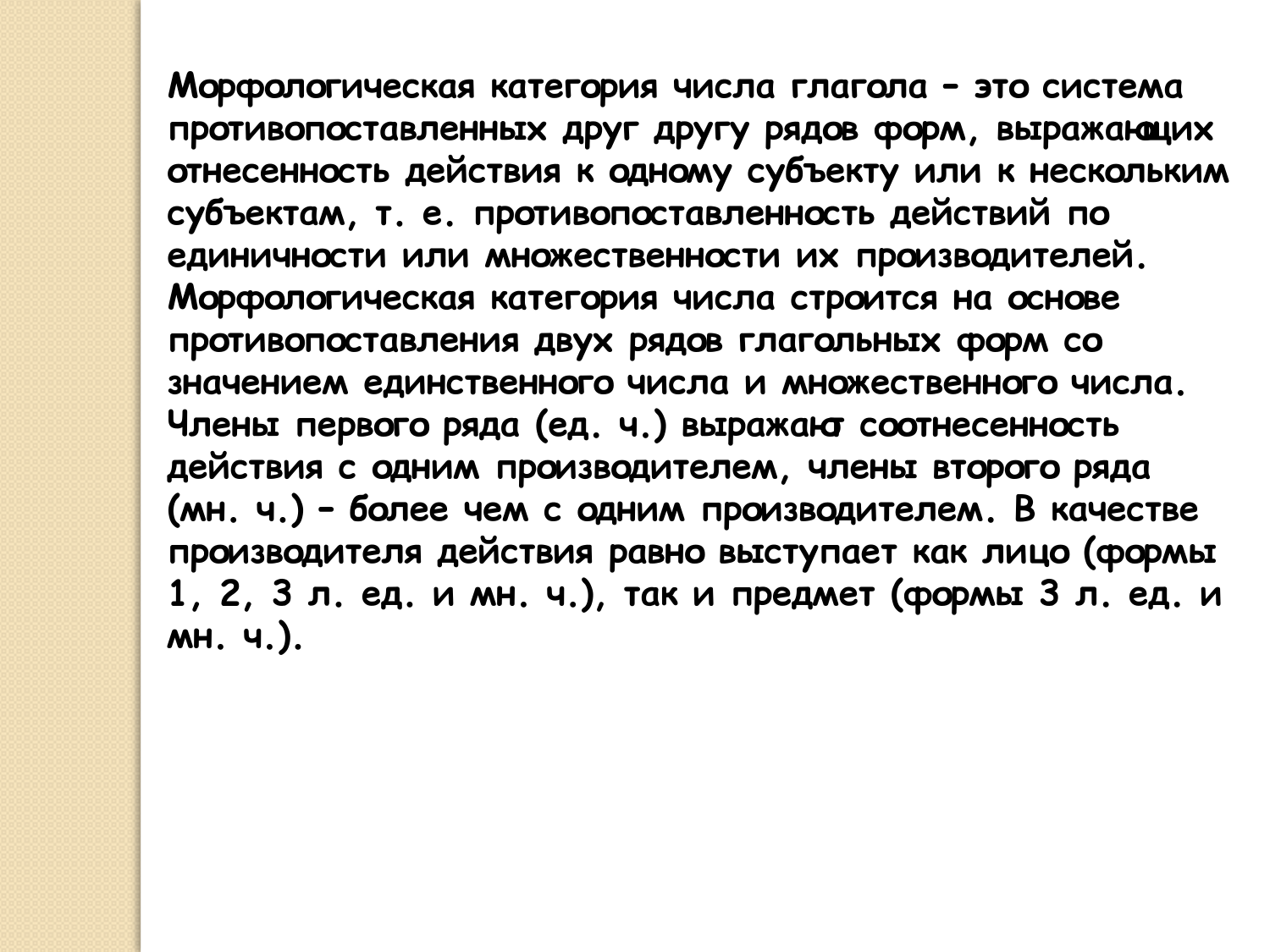

Морфологическая категория числа глагола – это система противопоставленных друг другу рядов форм, выражающих отнесенность действия к одному субъекту или к нескольким субъектам, т. е. противопоставленность действий по единичности или множественности их производителей. Морфологическая категория числа строится на основе противопоставления двух рядов глагольных форм со значением единственного числа и множественного числа. Члены первого ряда (ед. ч.) выражают соотнесенность действия с одним производителем, члены второго ряда (мн. ч.) – более чем с одним производителем. В качестве производителя действия равно выступает как лицо (формы 1, 2, 3 л. ед. и мн. ч.), так и предмет (формы 3 л. ед. и мн. ч.).